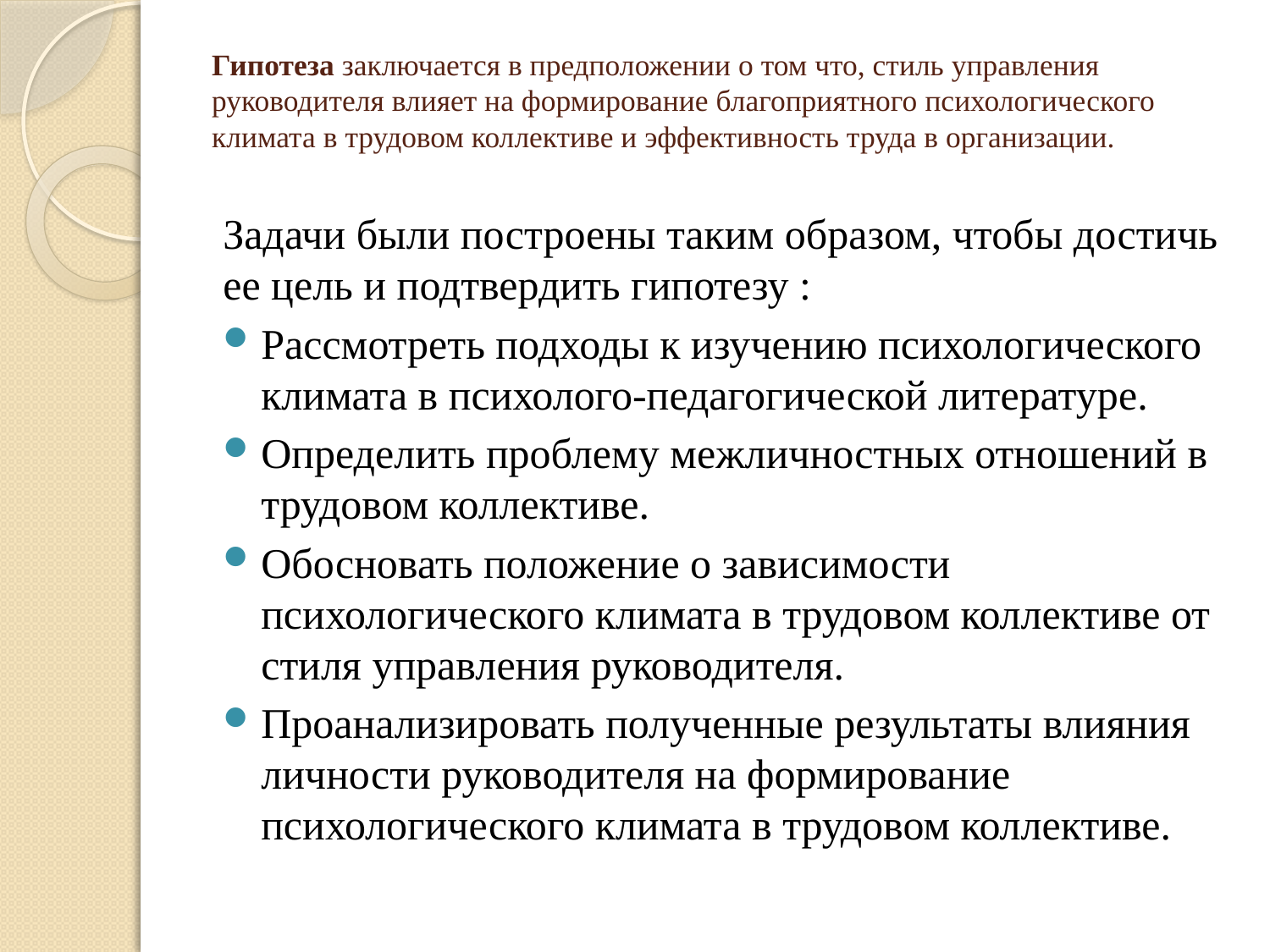

# Гипотеза заключается в предположении о том что, стиль управления руководителя влияет на формирование благоприятного психологического климата в трудовом коллективе и эффективность труда в организации.
Задачи были построены таким образом, чтобы достичь ее цель и подтвердить гипотезу :
Рассмотреть подходы к изучению психологического климата в психолого-педагогической литературе.
Определить проблему межличностных отношений в трудовом коллективе.
Обосновать положение о зависимости психологического климата в трудовом коллективе от стиля управления руководителя.
Проанализировать полученные результаты влияния личности руководителя на формирование психологического климата в трудовом коллективе.